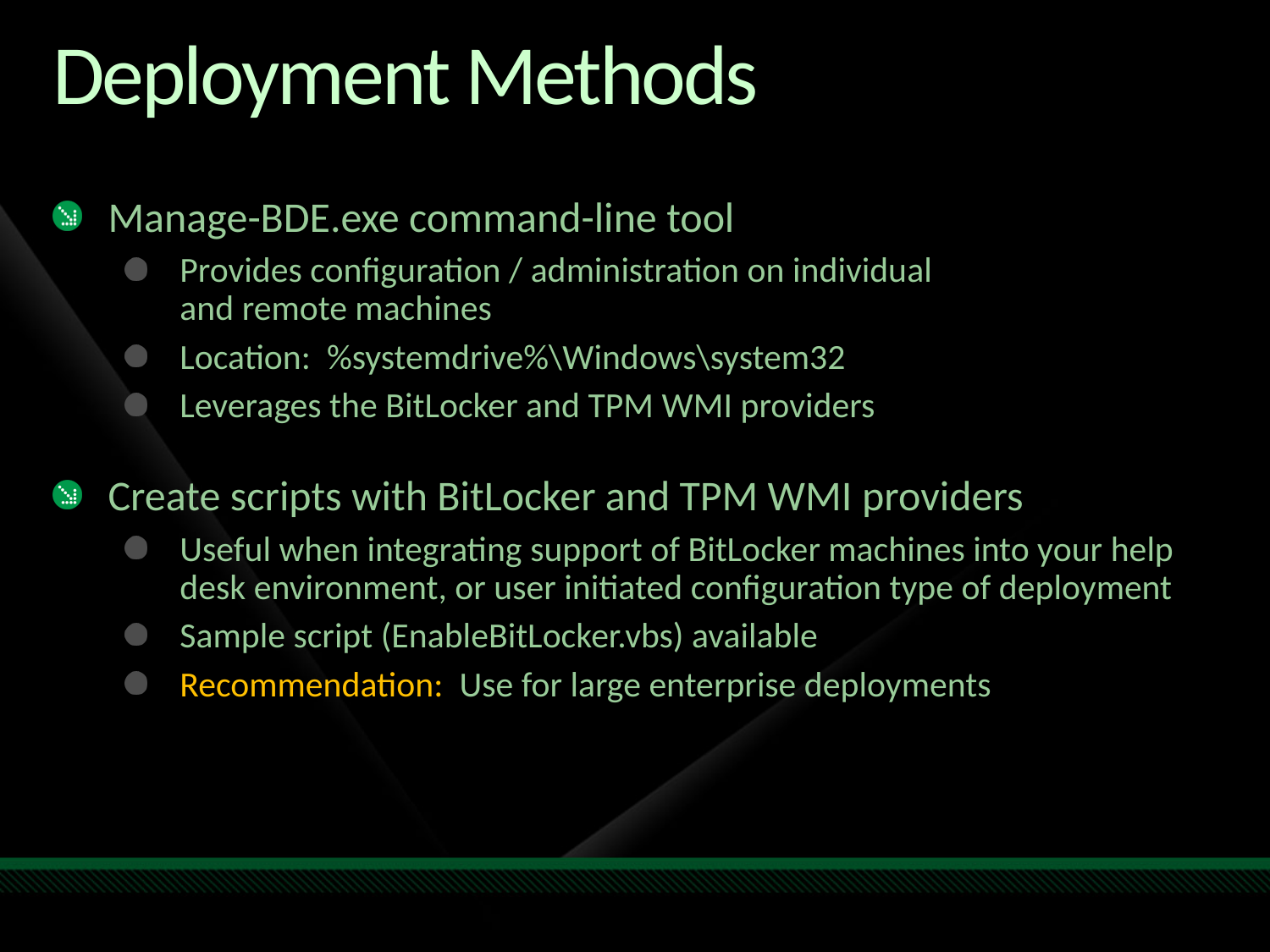

# Deployment Methods
Manage-BDE.exe command-line tool
Provides configuration / administration on individual 
and remote machines
Location:  %systemdrive%\Windows\system32
Leverages the BitLocker and TPM WMI providers
Create scripts with BitLocker and TPM WMI providers
Useful when integrating support of BitLocker machines into your help desk environment, or user initiated configuration type of deployment
Sample script (EnableBitLocker.vbs) available
Recommendation:  Use for large enterprise deployments